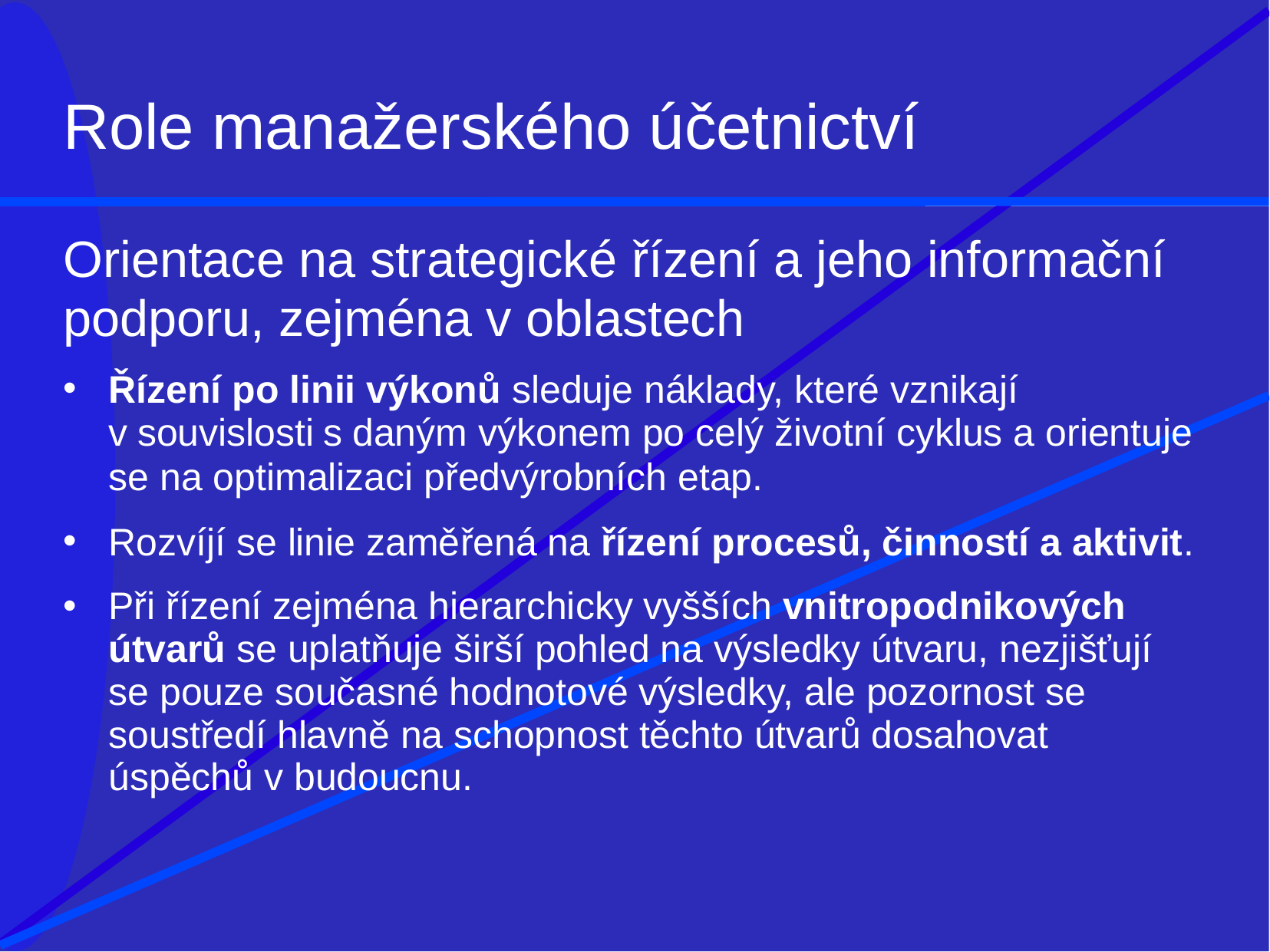

# Role manažerského účetnictví
Orientace na strategické řízení a jeho informační
podporu, zejména v oblastech
Řízení po linii výkonů sleduje náklady, které vznikají
v souvislosti s daným výkonem po celý životní cyklus a orientuje
se na optimalizaci předvýrobních etap.
Rozvíjí se linie zaměřená na řízení procesů, činností a aktivit.
Při řízení zejména hierarchicky vyšších vnitropodnikových útvarů se uplatňuje širší pohled na výsledky útvaru, nezjišťují se pouze současné hodnotové výsledky, ale pozornost se soustředí hlavně na schopnost těchto útvarů dosahovat úspěchů v budoucnu.